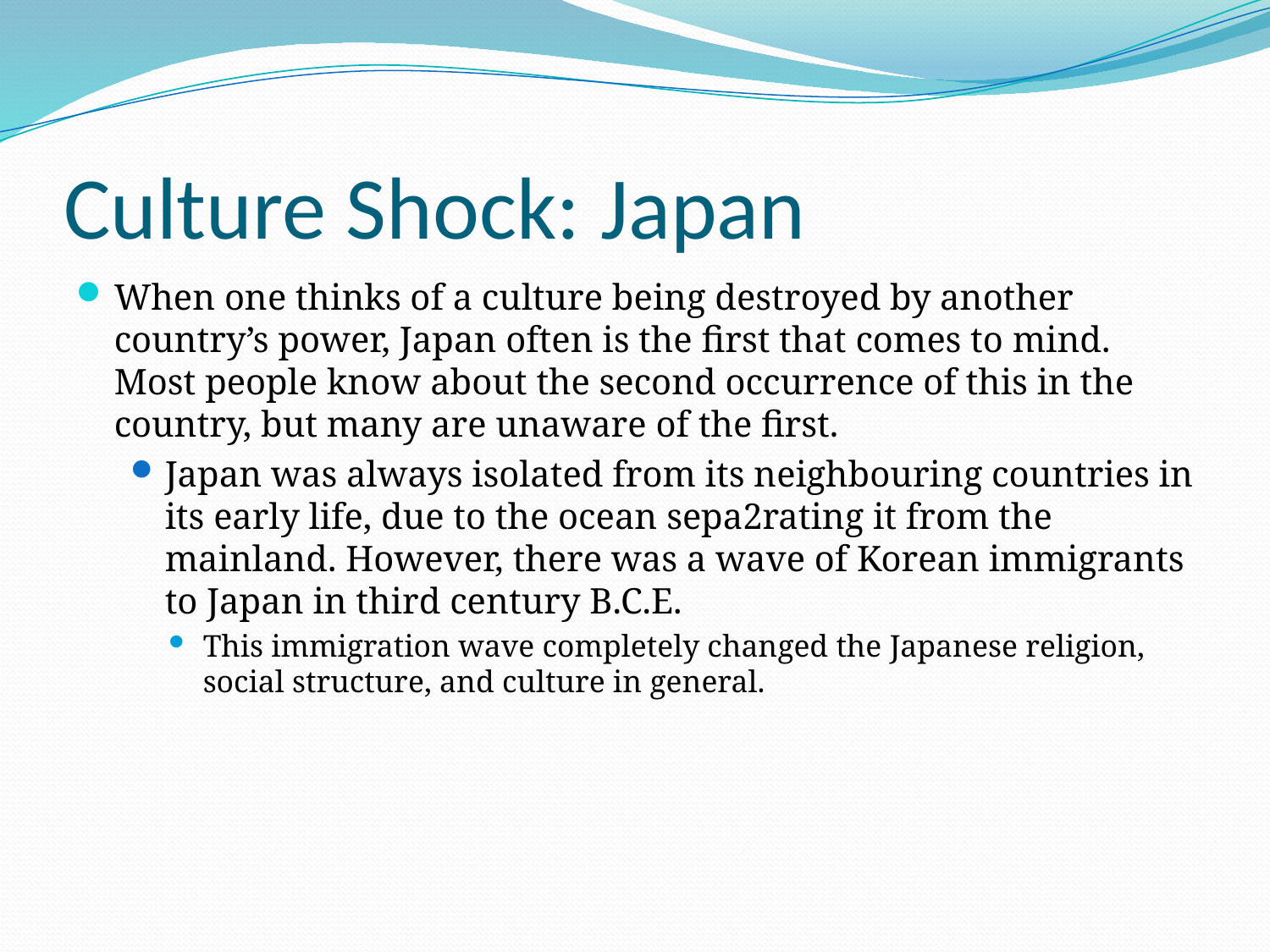

# Culture Shock: Japan
When one thinks of a culture being destroyed by another country’s power, Japan often is the first that comes to mind. Most people know about the second occurrence of this in the country, but many are unaware of the first.
Japan was always isolated from its neighbouring countries in its early life, due to the ocean sepa2rating it from the mainland. However, there was a wave of Korean immigrants to Japan in third century B.C.E.
This immigration wave completely changed the Japanese religion, social structure, and culture in general.